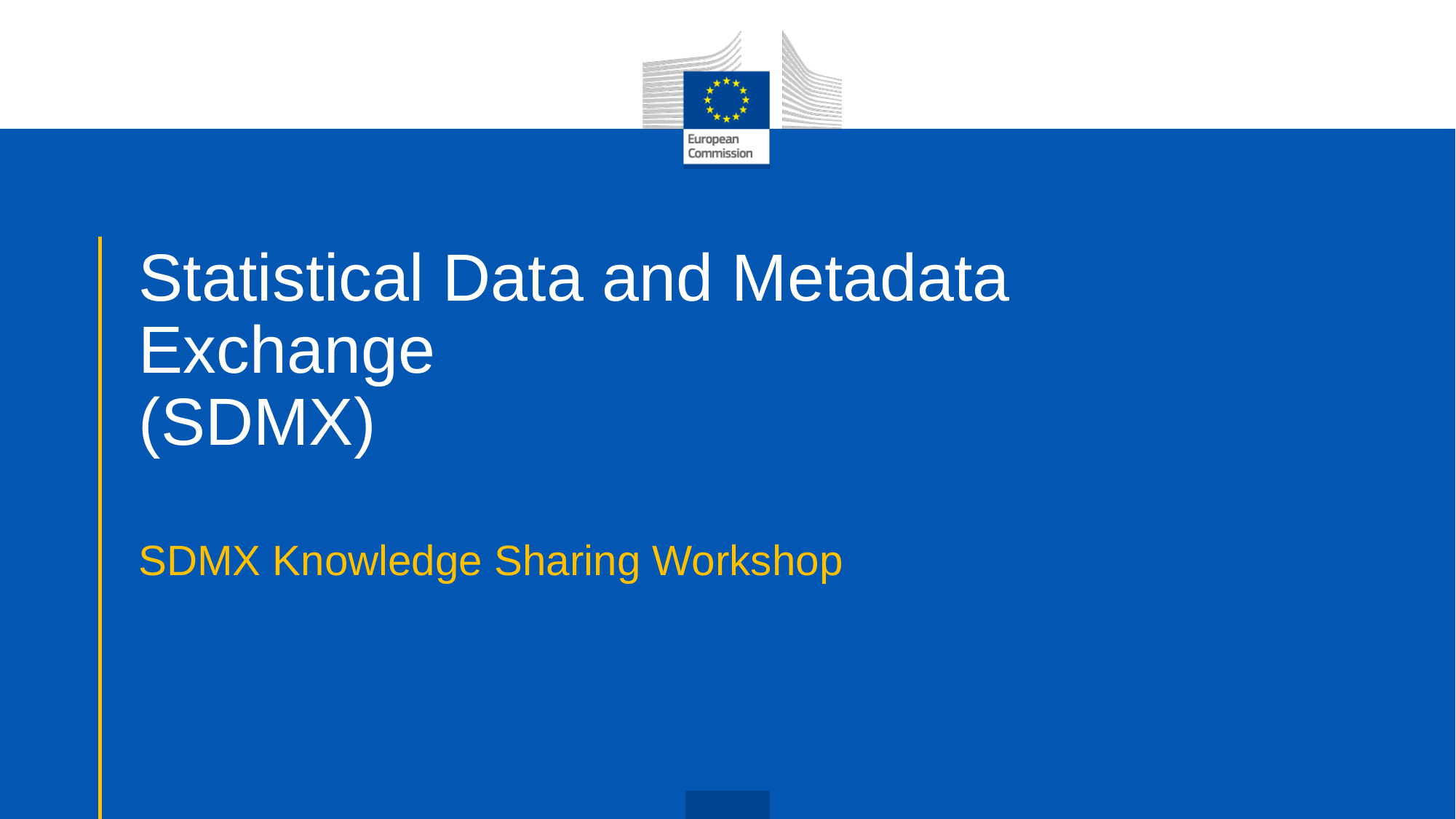

# Statistical Data and Metadata Exchange (SDMX)
SDMX Knowledge Sharing Workshop

1